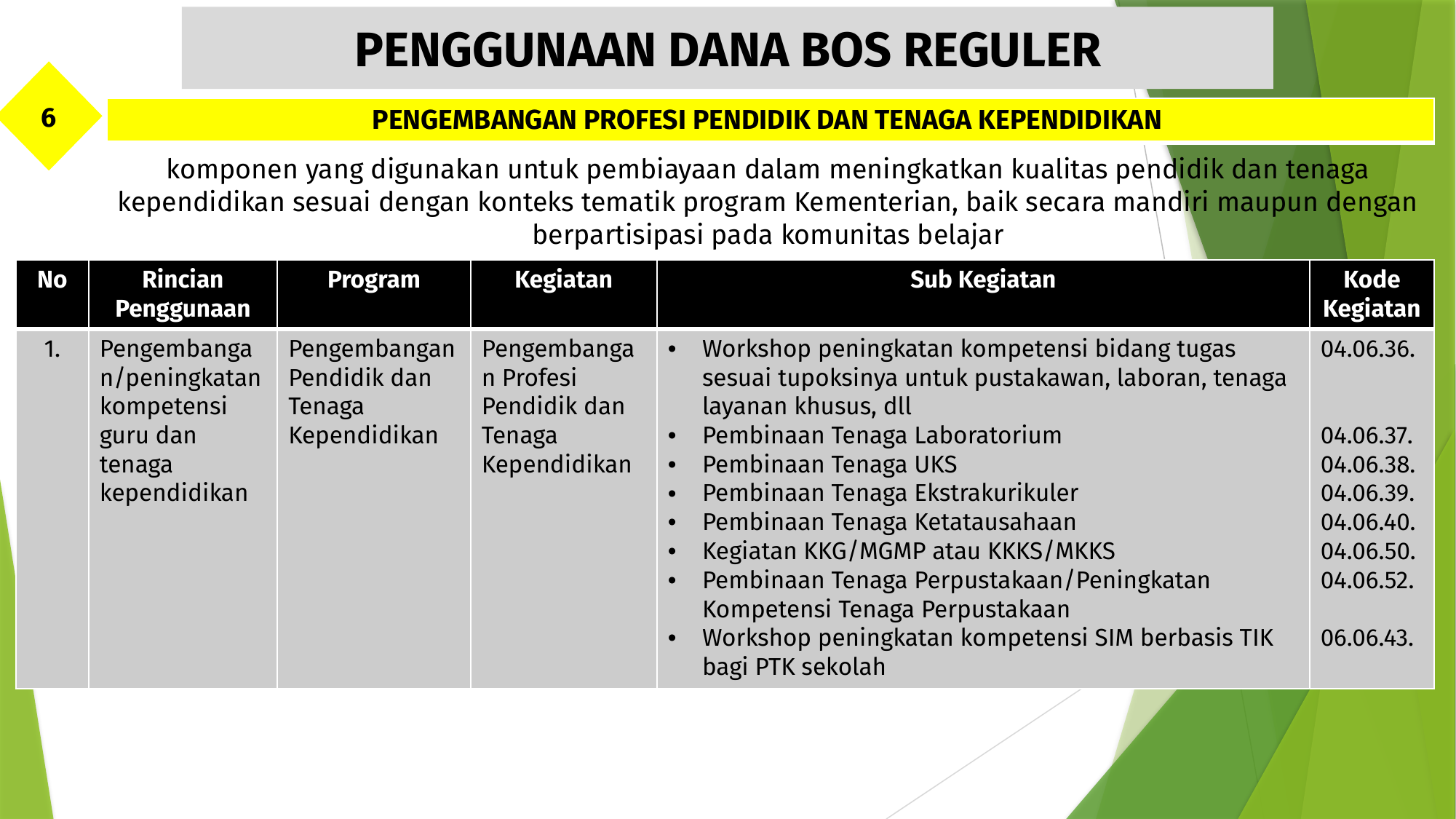

PENGGUNAAN DANA BOS REGULER
6
| PENGEMBANGAN PROFESI PENDIDIK DAN TENAGA KEPENDIDIKAN |
| --- |
komponen yang digunakan untuk pembiayaan dalam meningkatkan kualitas pendidik dan tenaga kependidikan sesuai dengan konteks tematik program Kementerian, baik secara mandiri maupun dengan berpartisipasi pada komunitas belajar
| No | Rincian Penggunaan | Program | Kegiatan | Sub Kegiatan | Kode Kegiatan |
| --- | --- | --- | --- | --- | --- |
| 1. | Pengembangan/peningkatan kompetensi guru dan tenaga kependidikan | Pengembangan Pendidik dan Tenaga Kependidikan | Pengembangan Profesi Pendidik dan Tenaga Kependidikan | Workshop peningkatan kompetensi bidang tugas sesuai tupoksinya untuk pustakawan, laboran, tenaga layanan khusus, dll Pembinaan Tenaga Laboratorium Pembinaan Tenaga UKS Pembinaan Tenaga Ekstrakurikuler Pembinaan Tenaga Ketatausahaan Kegiatan KKG/MGMP atau KKKS/MKKS Pembinaan Tenaga Perpustakaan/Peningkatan Kompetensi Tenaga Perpustakaan Workshop peningkatan kompetensi SIM berbasis TIK bagi PTK sekolah | 04.06.36. 04.06.37. 04.06.38. 04.06.39. 04.06.40. 04.06.50. 04.06.52. 06.06.43. |